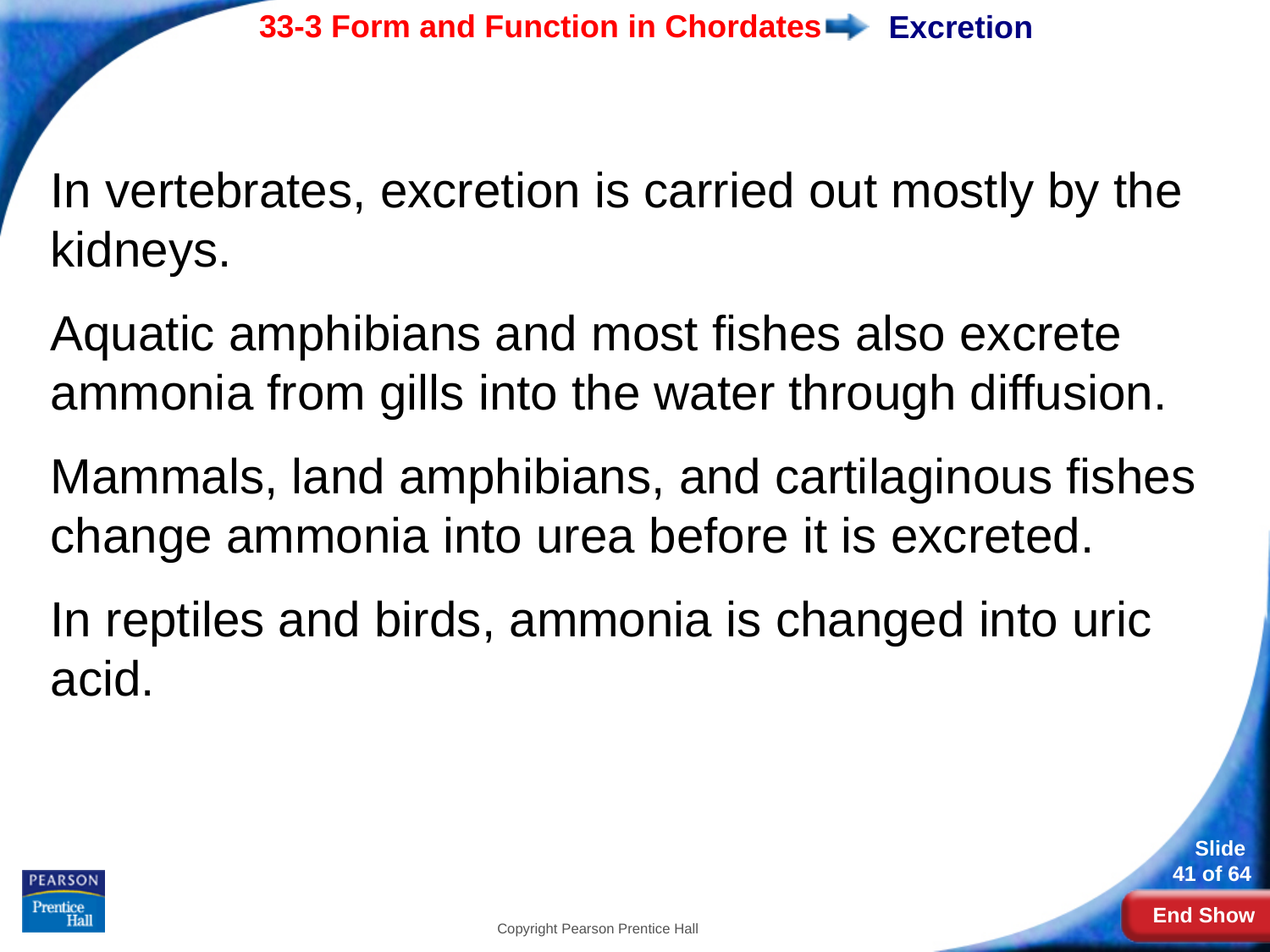

# Excretion
In vertebrates, excretion is carried out mostly by the kidneys.
Aquatic amphibians and most fishes also excrete ammonia from gills into the water through diffusion.
Mammals, land amphibians, and cartilaginous fishes change ammonia into urea before it is excreted.
In reptiles and birds, ammonia is changed into uric acid.
Copyright Pearson Prentice Hall